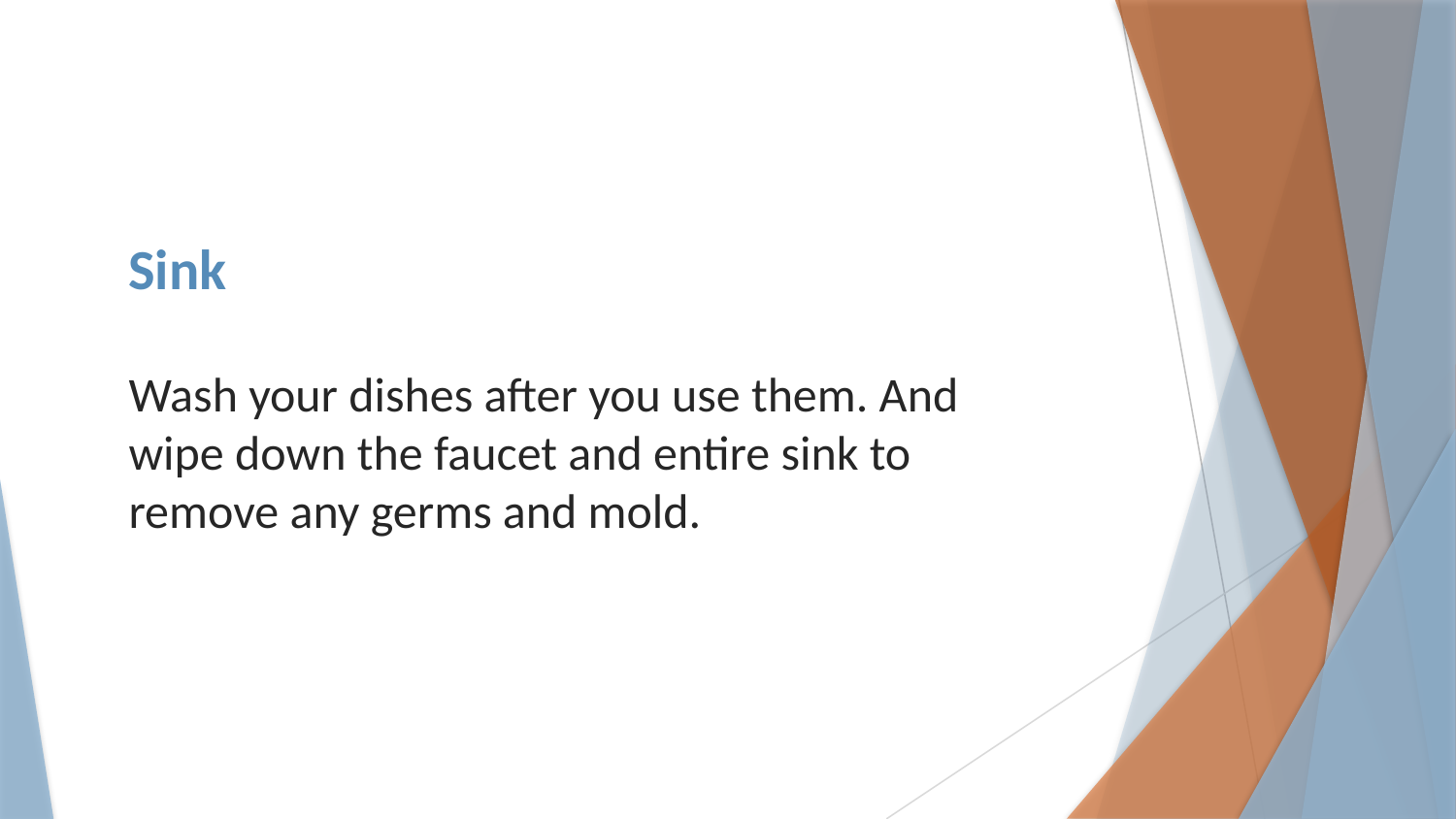

# Sink
Wash your dishes after you use them. And wipe down the faucet and entire sink to remove any germs and mold.